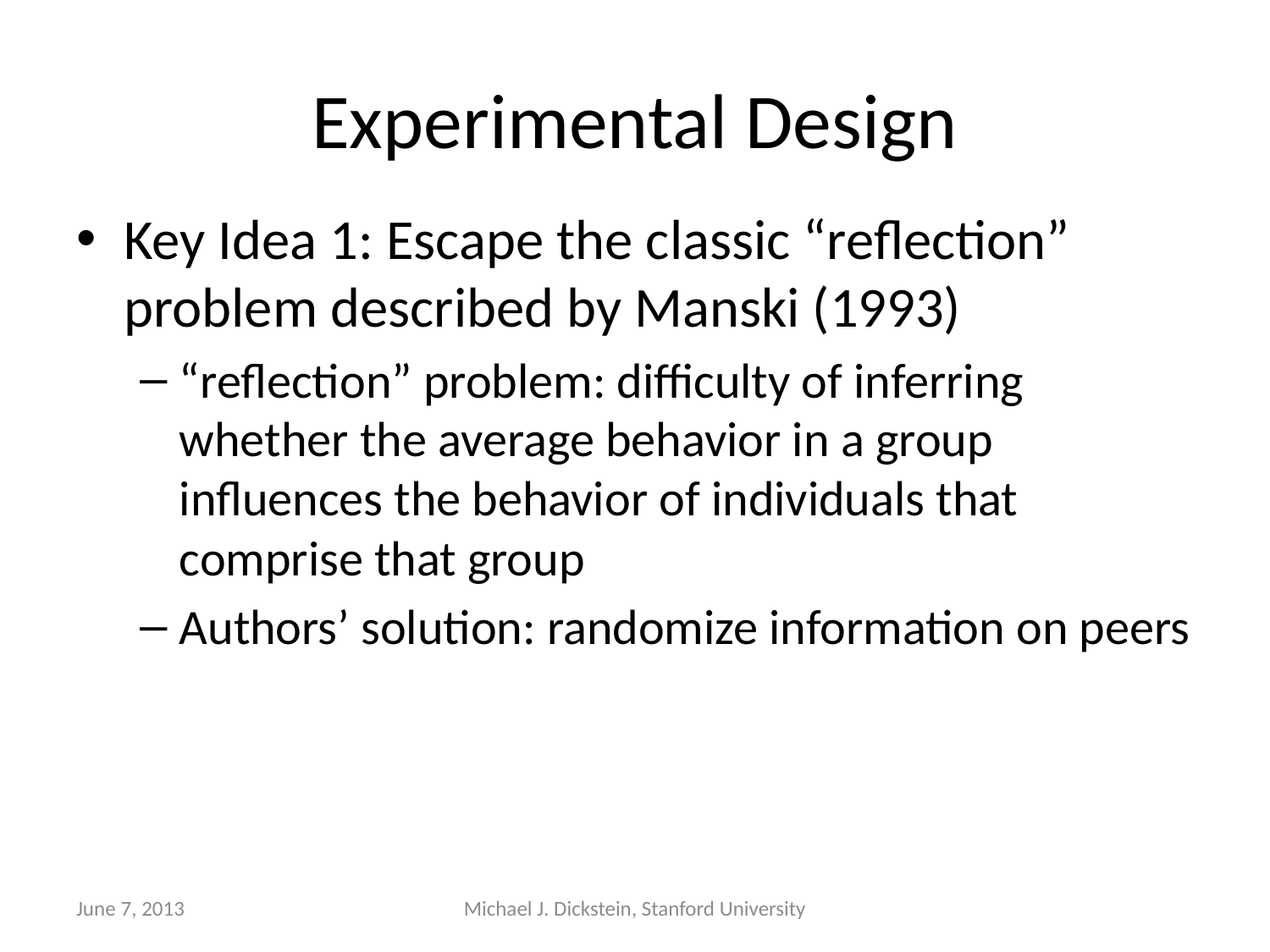

# Experimental Design
Key Idea 1: Escape the classic “reflection” problem described by Manski (1993)
“reflection” problem: difficulty of inferring whether the average behavior in a group influences the behavior of individuals that comprise that group
Authors’ solution: randomize information on peers
June 7, 2013
Michael J. Dickstein, Stanford University